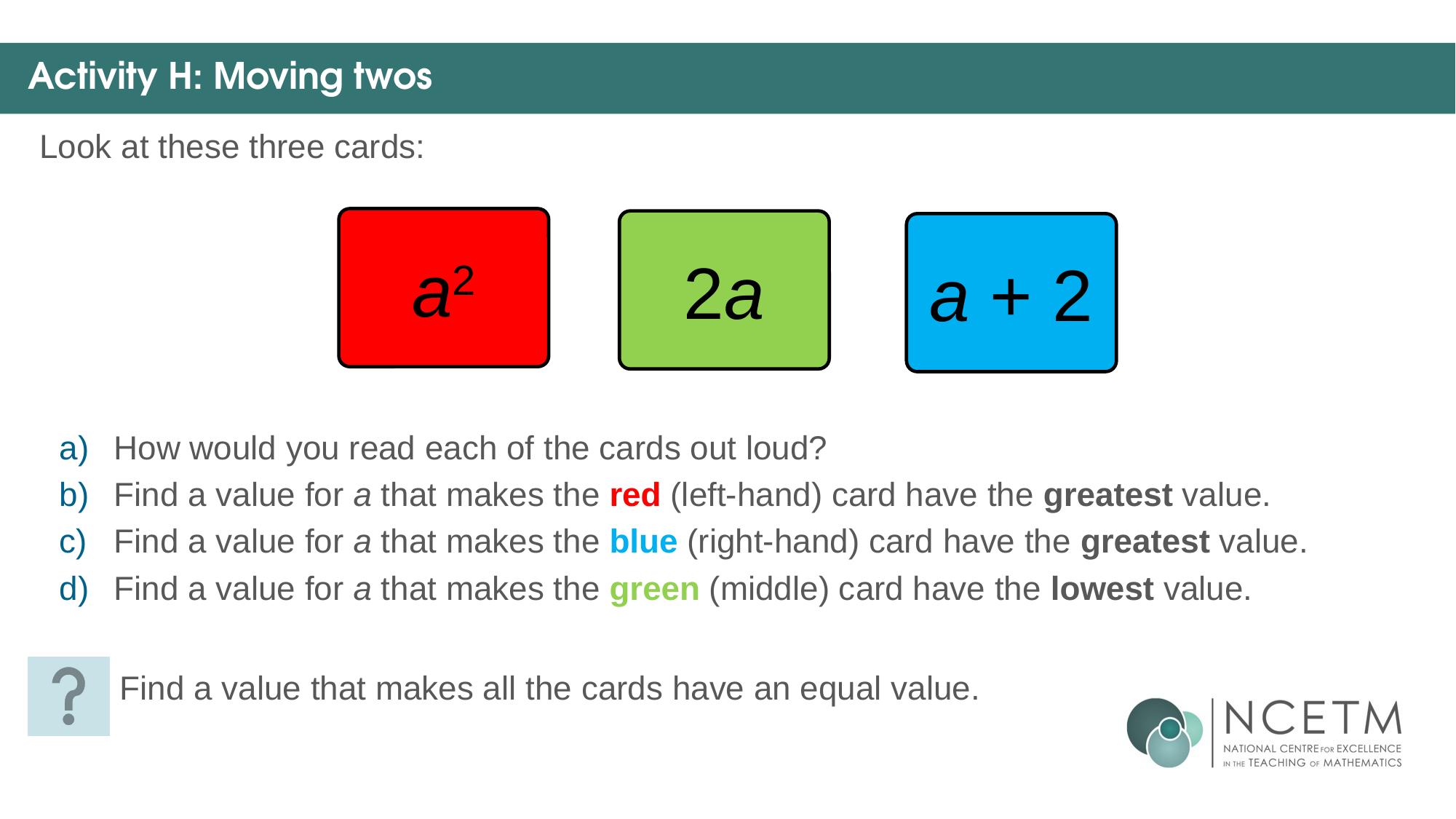

Activity H: Moving twos

Look at these three cards:
a2
2a
a + 2
How would you read each of the cards out loud?
Find a value for a that makes the red (left-hand) card have the greatest value.
Find a value for a that makes the blue (right-hand) card have the greatest value.
Find a value for a that makes the green (middle) card have the lowest value.

Find a value that makes all the cards have an equal value.